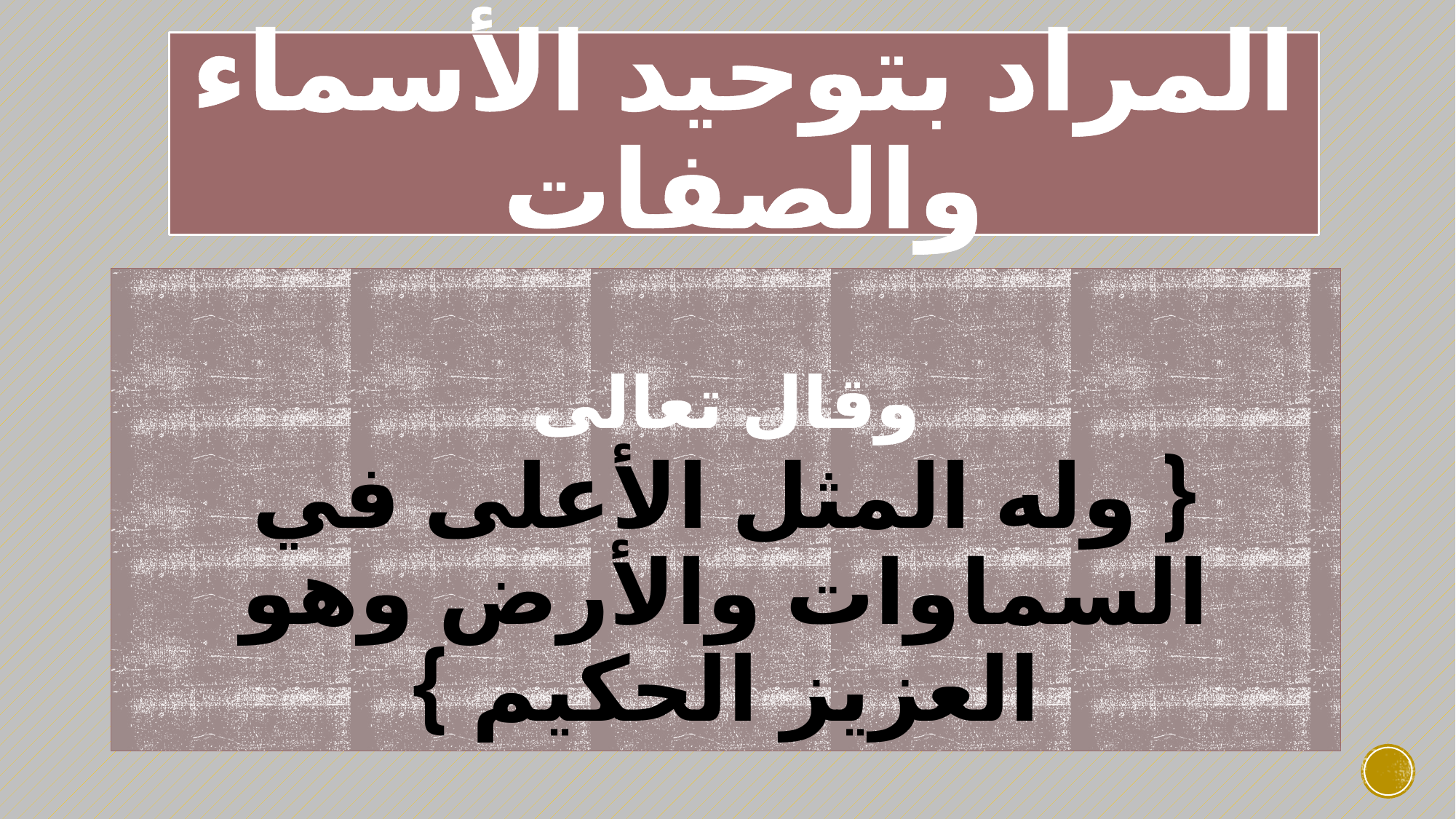

# المراد بتوحيد الأسماء والصفات

وقال تعالى
{ وله المثل الأعلى في السماوات والأرض وهو العزيز الحكيم }